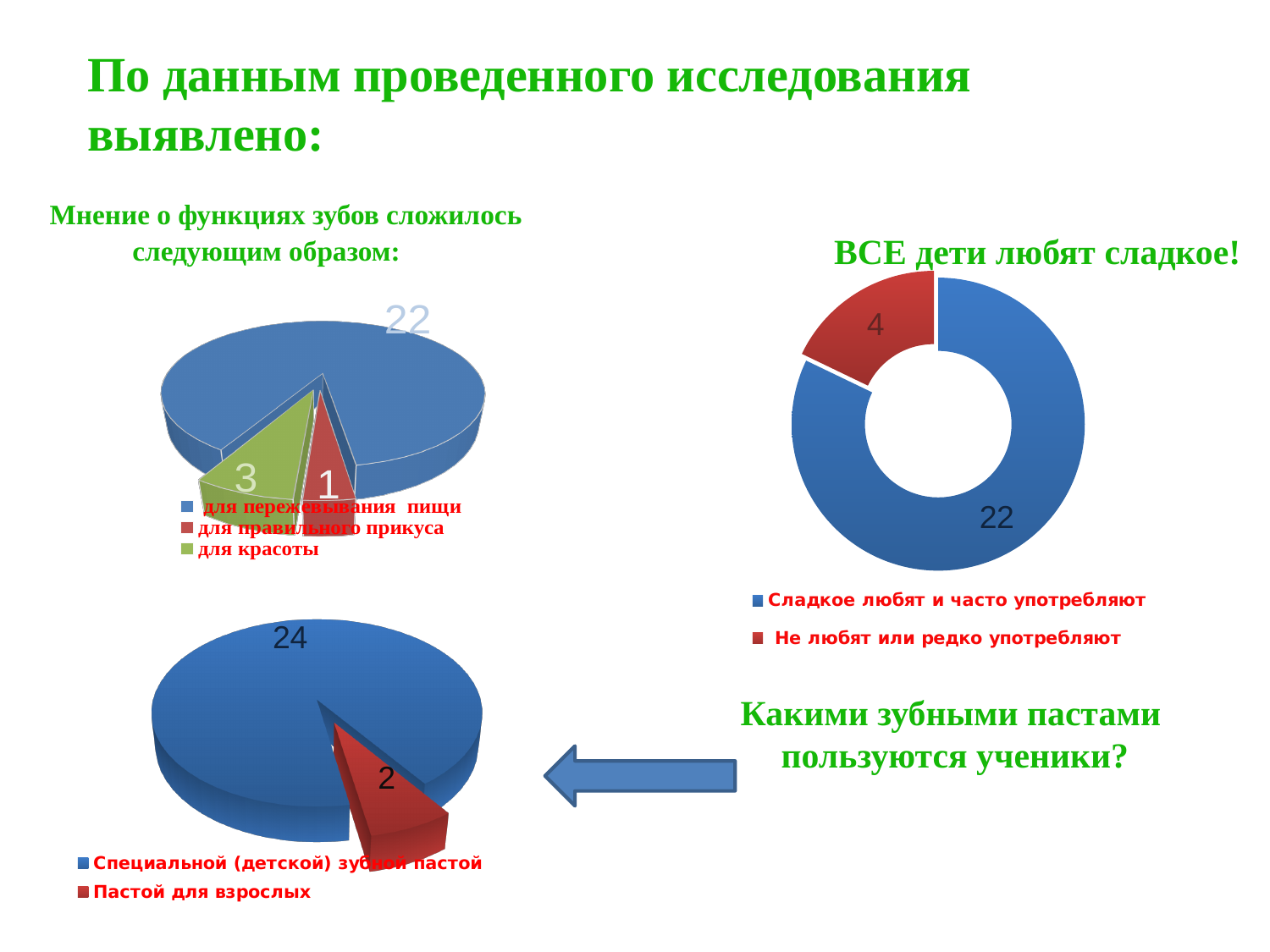

По данным проведенного исследования выявлено:
   Мнение о функциях зубов сложилось следующим образом:
   ВСЕ дети любят сладкое!

### Chart

| Category |  |
|---|---|
| Сладкое любят и часто употребляют  | 23.0 |
|  Не любят или редко употребляют | 5.0 |

[unsupported chart]

[unsupported chart]

Какими зубными пастами
пользуются ученики?